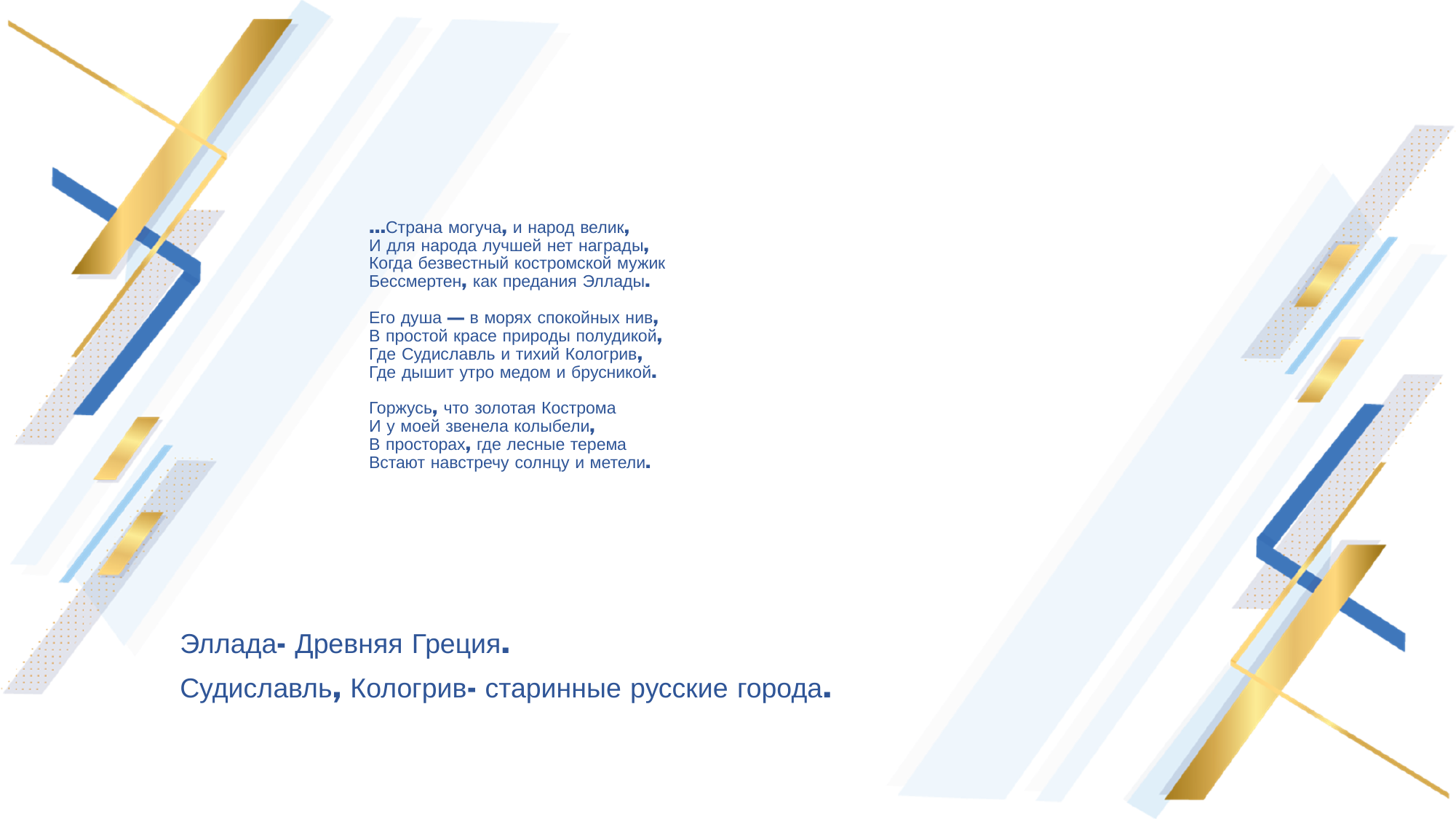

# ...Страна могуча, и народ велик, И для народа лучшей нет награды, Когда безвестный костромской мужик Бессмертен, как предания Эллады. Его душа — в морях спокойных нив, В простой красе природы полудикой, Где Судиславль и тихий Кологрив, Где дышит утро медом и брусникой. Горжусь, что золотая Кострома И у моей звенела колыбели, В просторах, где лесные терема Встают навстречу солнцу и метели.
Эллада- Древняя Греция.
Судиславль, Кологрив- старинные русские города.